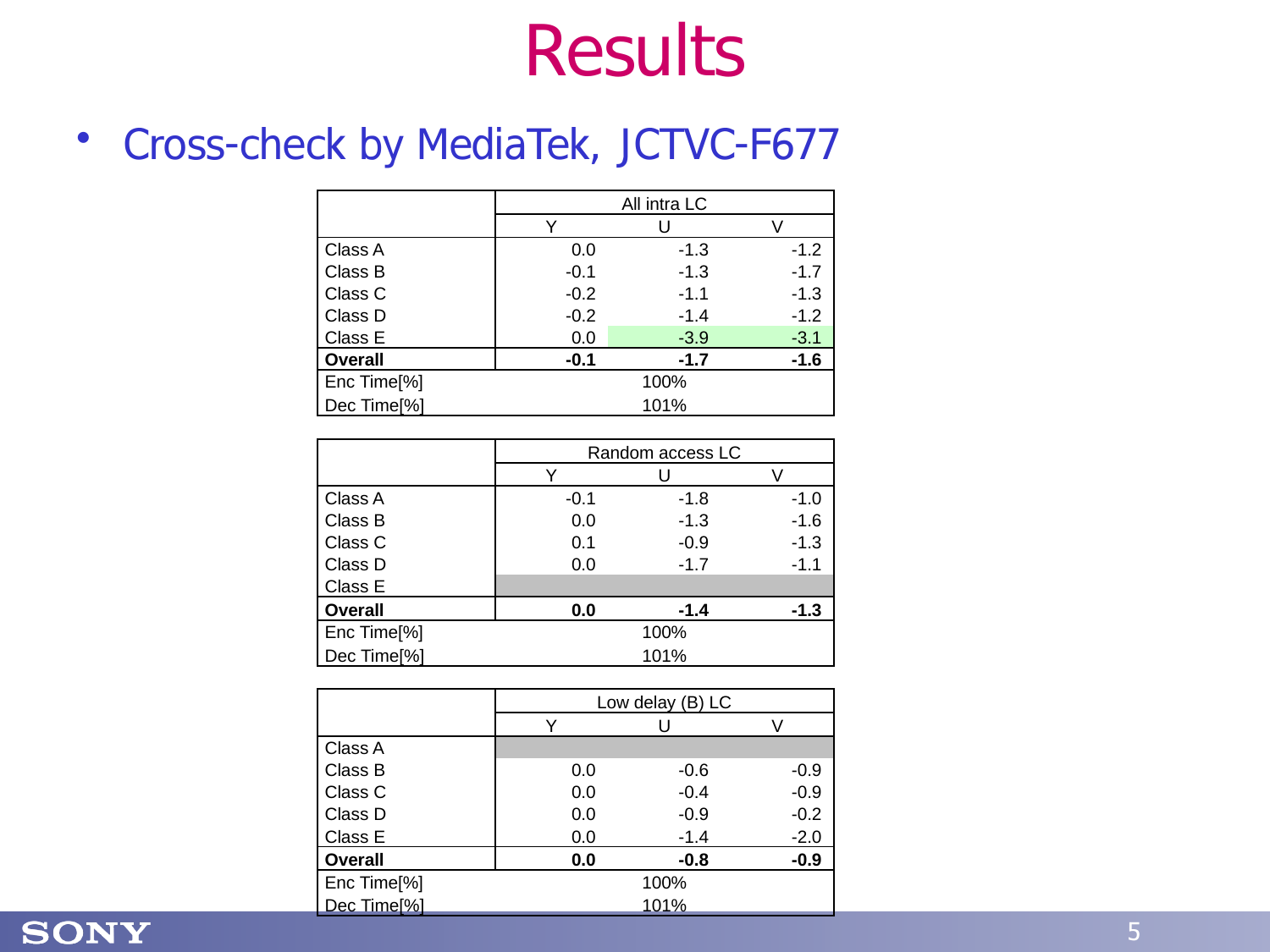

# Results
Cross-check by MediaTek, JCTVC-F677

|  | All intra LC |  |  |
| --- | --- | --- | --- |
|  | Y | U | V |
| Class A | 0.0 | -1.3 | -1.2 |
| Class B | -0.1 | -1.3 | -1.7 |
| Class C | -0.2 | -1.1 | -1.3 |
| Class D | -0.2 | -1.4 | -1.2 |
| Class E | 0.0 | -3.9 | -3.1 |
| Overall | -0.1 | -1.7 | -1.6 |
| Enc Time[%] | 100% |  |  |
| Dec Time[%] | 101% |  |  |
|  |  |  |  |
|  | Random access LC |  |  |
|  | Y | U | V |
| Class A | -0.1 | -1.8 | -1.0 |
| Class B | 0.0 | -1.3 | -1.6 |
| Class C | 0.1 | -0.9 | -1.3 |
| Class D | 0.0 | -1.7 | -1.1 |
| Class E |  |  |  |
| Overall | 0.0 | -1.4 | -1.3 |
| Enc Time[%] | 100% |  |  |
| Dec Time[%] | 101% |  |  |
|  |  |  |  |
|  | Low delay (B) LC |  |  |
|  | Y | U | V |
| Class A |  |  |  |
| Class B | 0.0 | -0.6 | -0.9 |
| Class C | 0.0 | -0.4 | -0.9 |
| Class D | 0.0 | -0.9 | -0.2 |
| Class E | 0.0 | -1.4 | -2.0 |
| Overall | 0.0 | -0.8 | -0.9 |
| Enc Time[%] | 100% |  |  |
| Dec Time[%] | 101% |  |  |
5